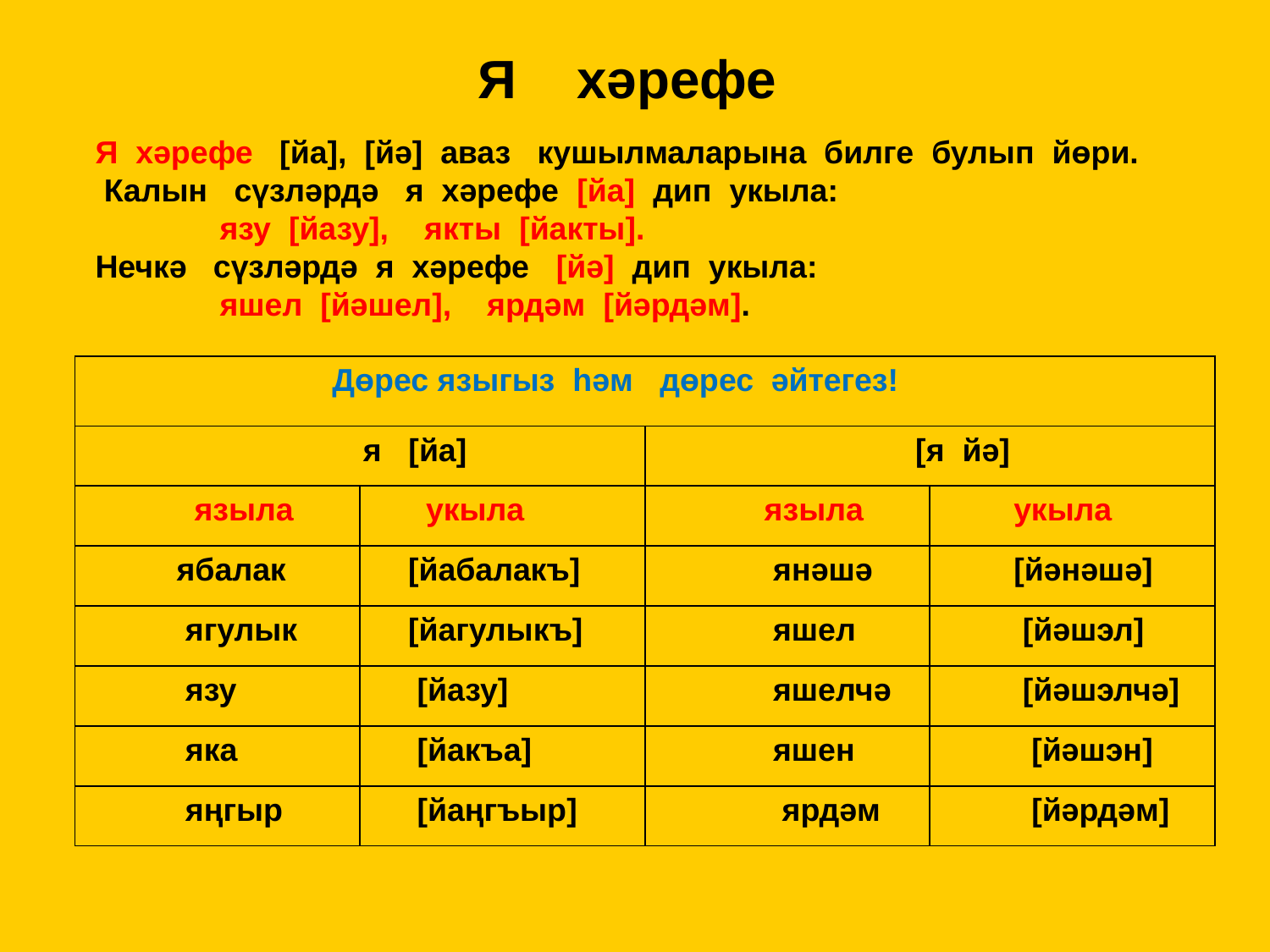

# Я    хәрефе
  Я  хәрефе   [йа],  [йә]  аваз   кушылмаларына  билге  булып  йөри.
   Калын   сүзләрдә   я  хәрефе  [йа]  дип  укыла:
                язу  [йазу],    якты  [йакты].
  Нечкә   сүзләрдә  я  хәрефе   [йә]  дип  укыла:
                яшел  [йәшел],    ярдәм  [йәрдәм].

| Дөрес языгыз һәм дөрес әйтегез! |  |  |  |
| --- | --- | --- | --- |
| я [йа] |  | [я йә] |  |
| языла | укыла | языла | укыла |
| ябалак | [йабалакъ] | янәшә | [йәнәшә] |
| ягулык | [йагулыкъ] | яшел | [йәшэл] |
| язу | [йазу] | яшелчә | [йәшэлчә] |
| яка | [йакъа] | яшен | [йәшэн] |
| яңгыр | [йаңгъыр] | ярдәм | [йәрдәм] |